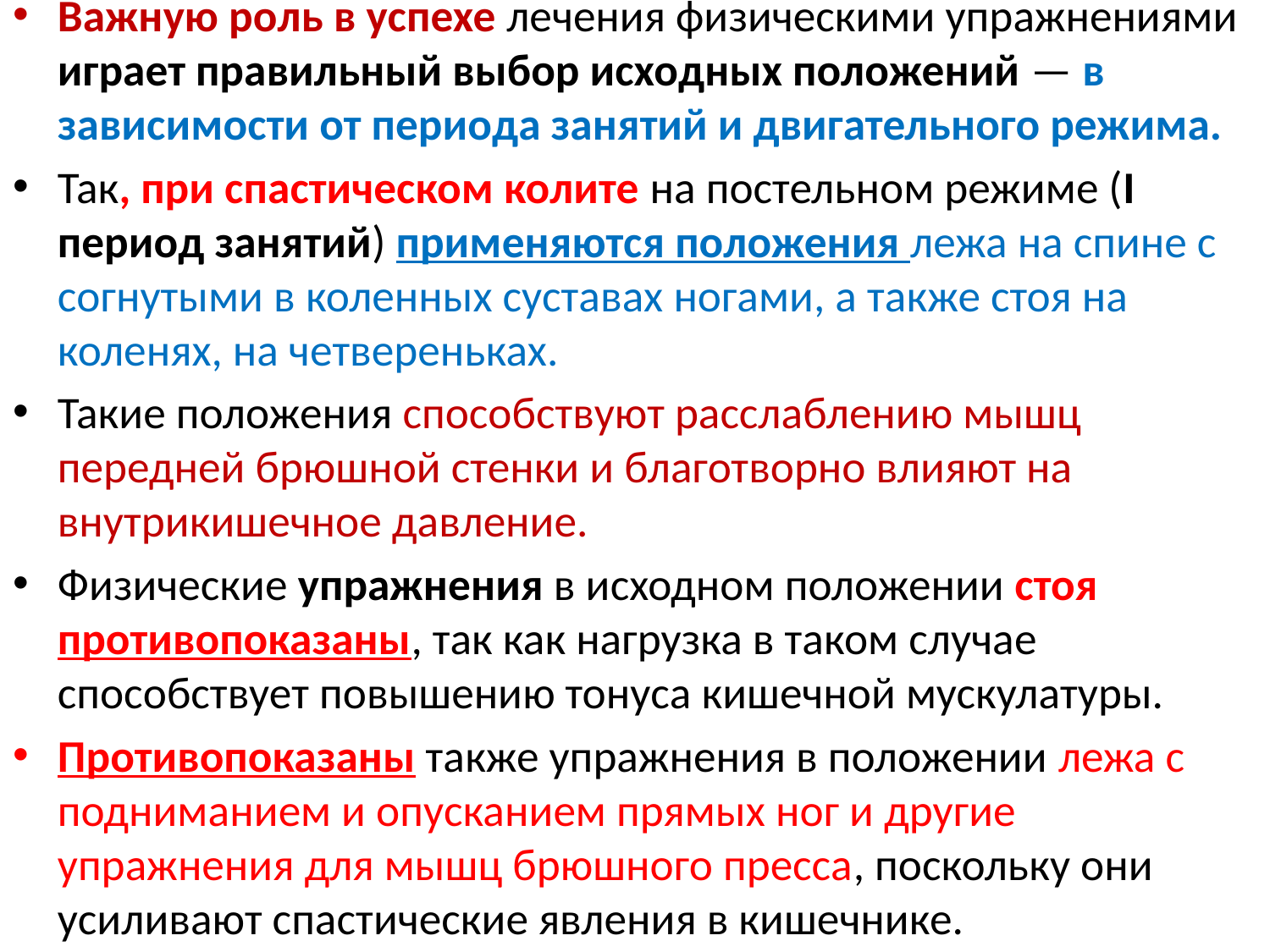

Важную роль в успехе лечения физическими упражнениями играет правильный выбор исходных положений — в зависимости от периода занятий и двигательного режима.
Так, при спастическом колите на постельном режиме (I период занятий) применяются положения лежа на спине с согнутыми в коленных суставах ногами, а также стоя на коленях, на четвереньках.
Такие положения способствуют расслаблению мышц передней брюшной стенки и благотворно влияют на внутрикишечное давление.
Физические упражнения в исходном положении стоя противопоказаны, так как нагрузка в таком случае способствует повышению тонуса кишечной мускулатуры.
Противопоказаны также упражнения в положении лежа с подниманием и опусканием прямых ног и другие упражнения для мышц брюшного пресса, поскольку они усиливают спастические явления в кишечнике.